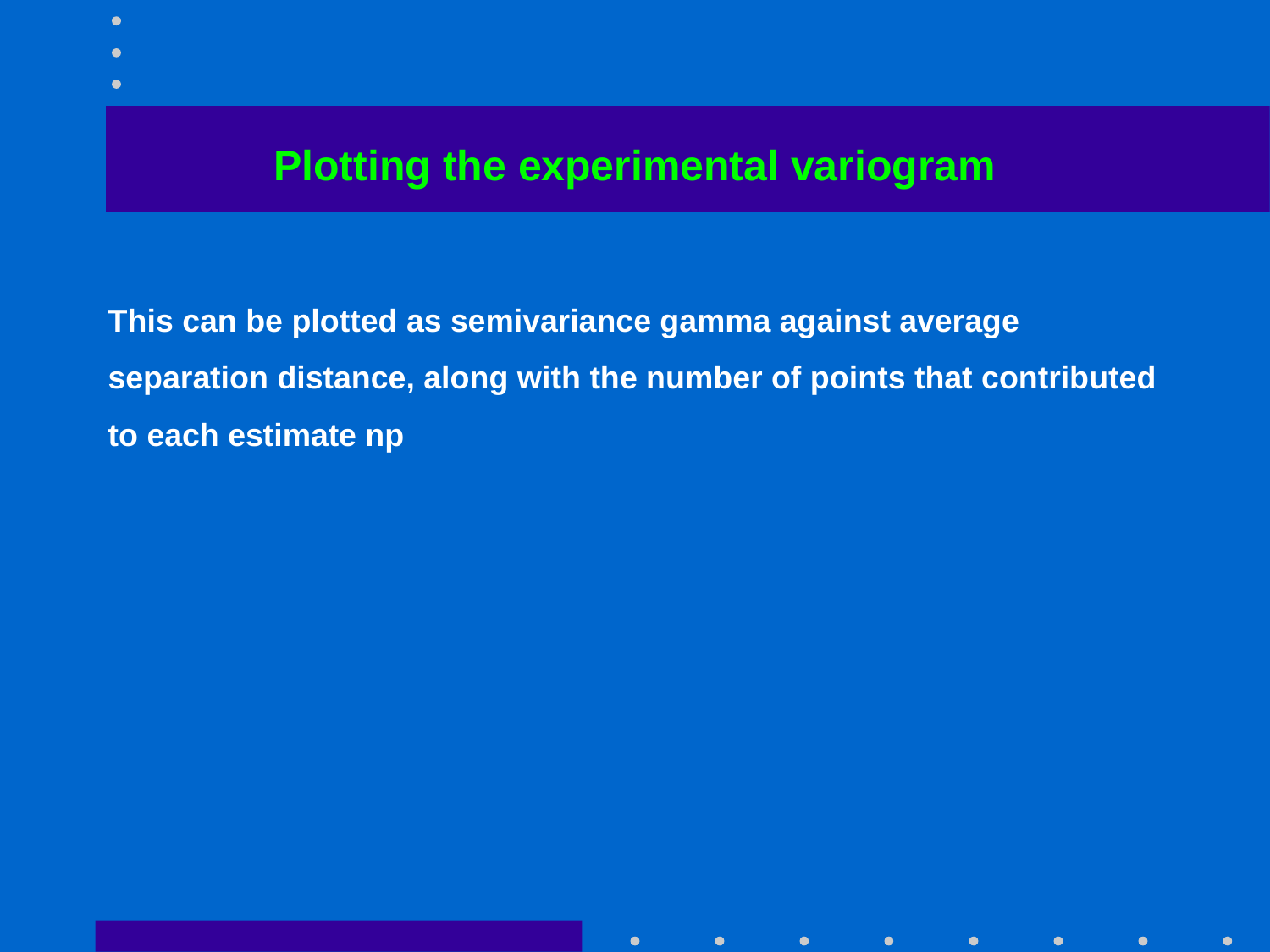

# Plotting the experimental variogram
This can be plotted as semivariance gamma against average separation distance, along with the number of points that contributed to each estimate np